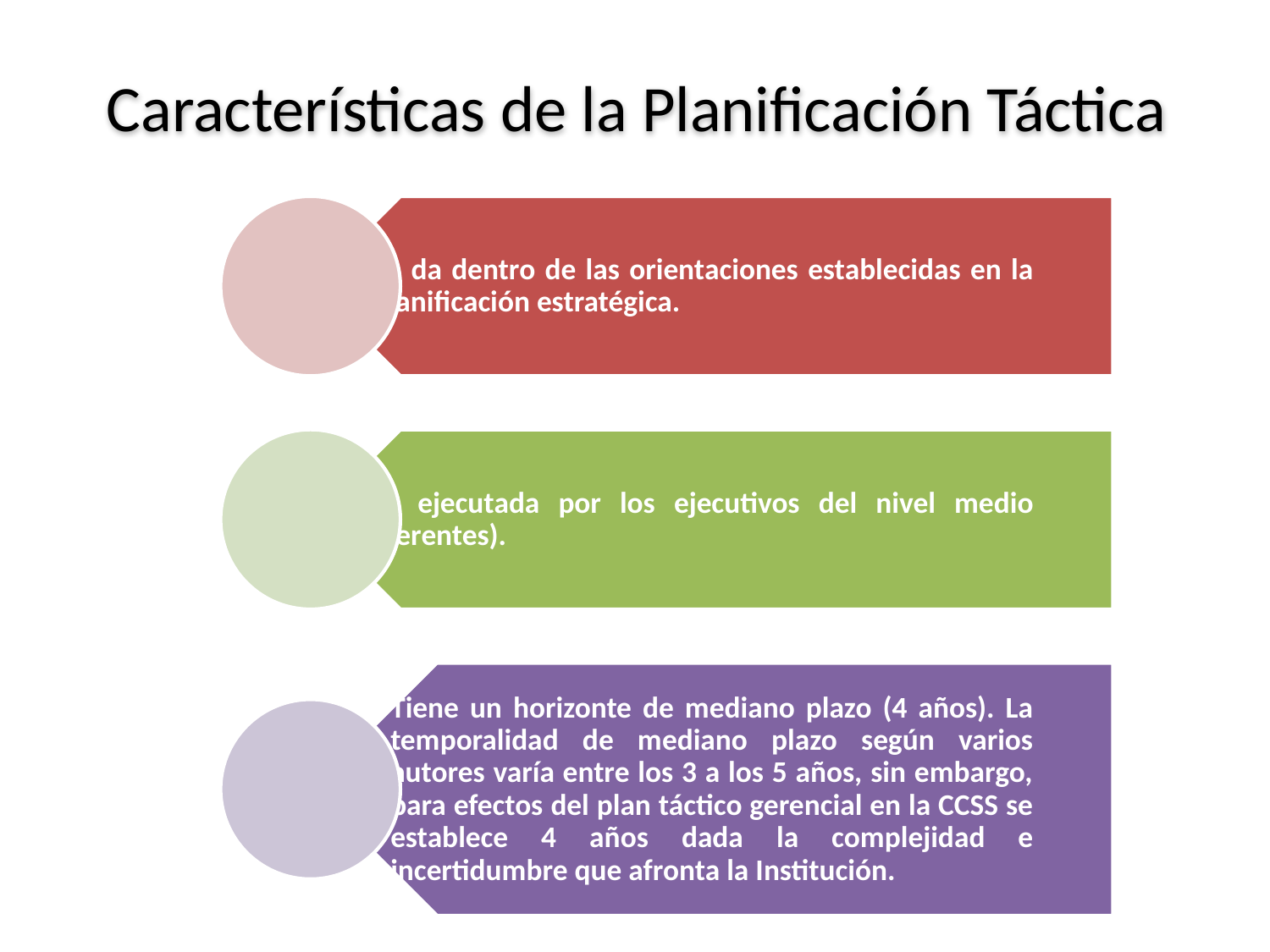

# Características de la Planificación Táctica
Se da dentro de las orientaciones establecidas en la planificación estratégica.
Es ejecutada por los ejecutivos del nivel medio (gerentes).
Tiene un horizonte de mediano plazo (4 años). La temporalidad de mediano plazo según varios autores varía entre los 3 a los 5 años, sin embargo, para efectos del plan táctico gerencial en la CCSS se establece 4 años dada la complejidad e incertidumbre que afronta la Institución.